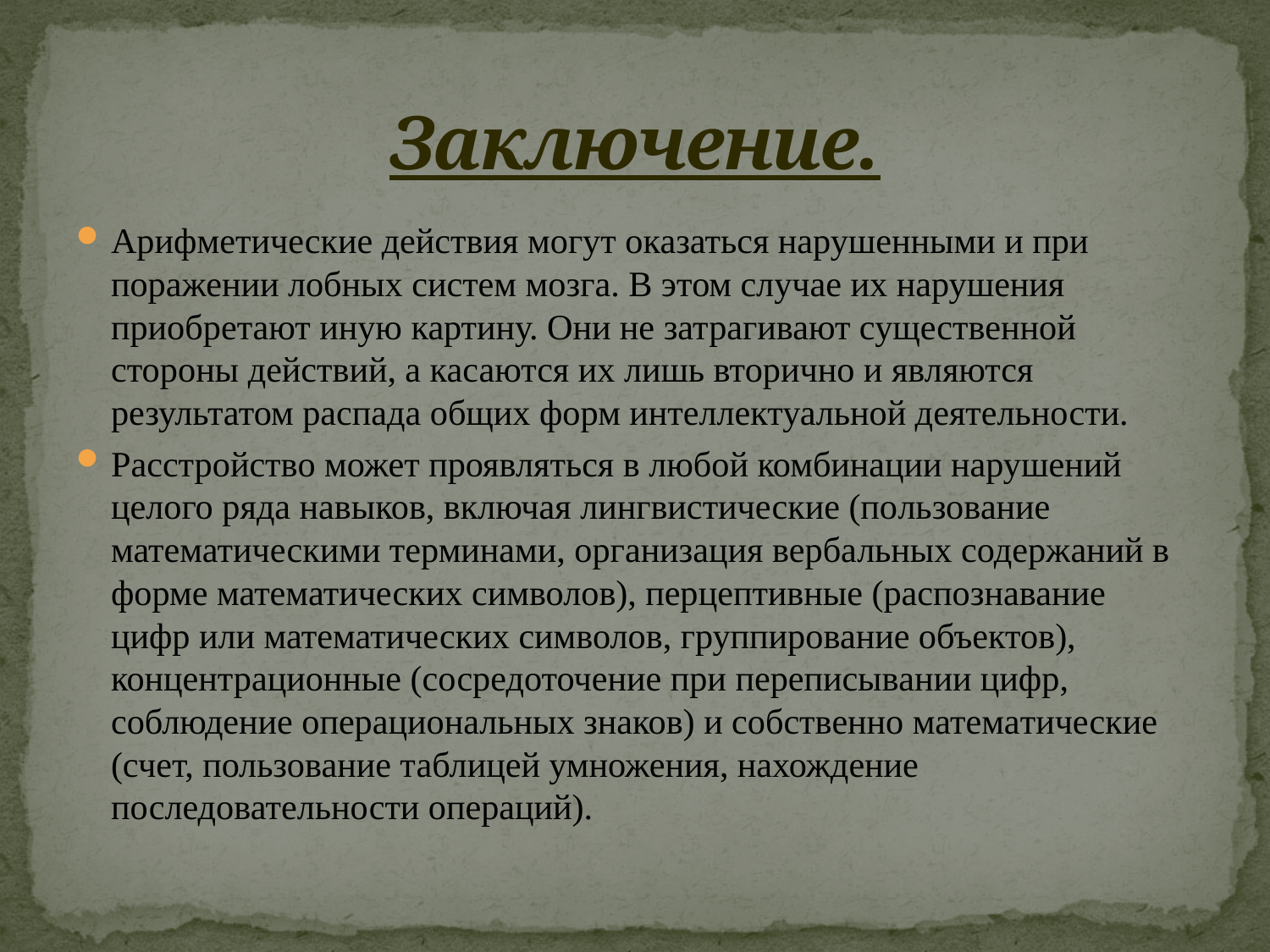

# Заключение.
Арифметические действия могут оказаться нарушенными и при поражении лобных систем мозга. В этом случае их нарушения приобретают иную картину. Они не затрагивают существенной стороны действий, а касаются их лишь вторично и являются результатом распада общих форм интеллектуальной деятельности.
Расстройство может проявляться в любой комбинации нарушений целого ряда навыков, включая лингвистические (по­льзование математическими терминами, организация вербальных содержаний в форме математических символов), перцептивные (распознавание цифр или математических символов, группирование объектов), концентрационные (сосредоточение при переписывании цифр, соблюдение операциональных знаков) и собственно матема­тические (счет, пользование таблицей умножения, нахождение последовательности операций).